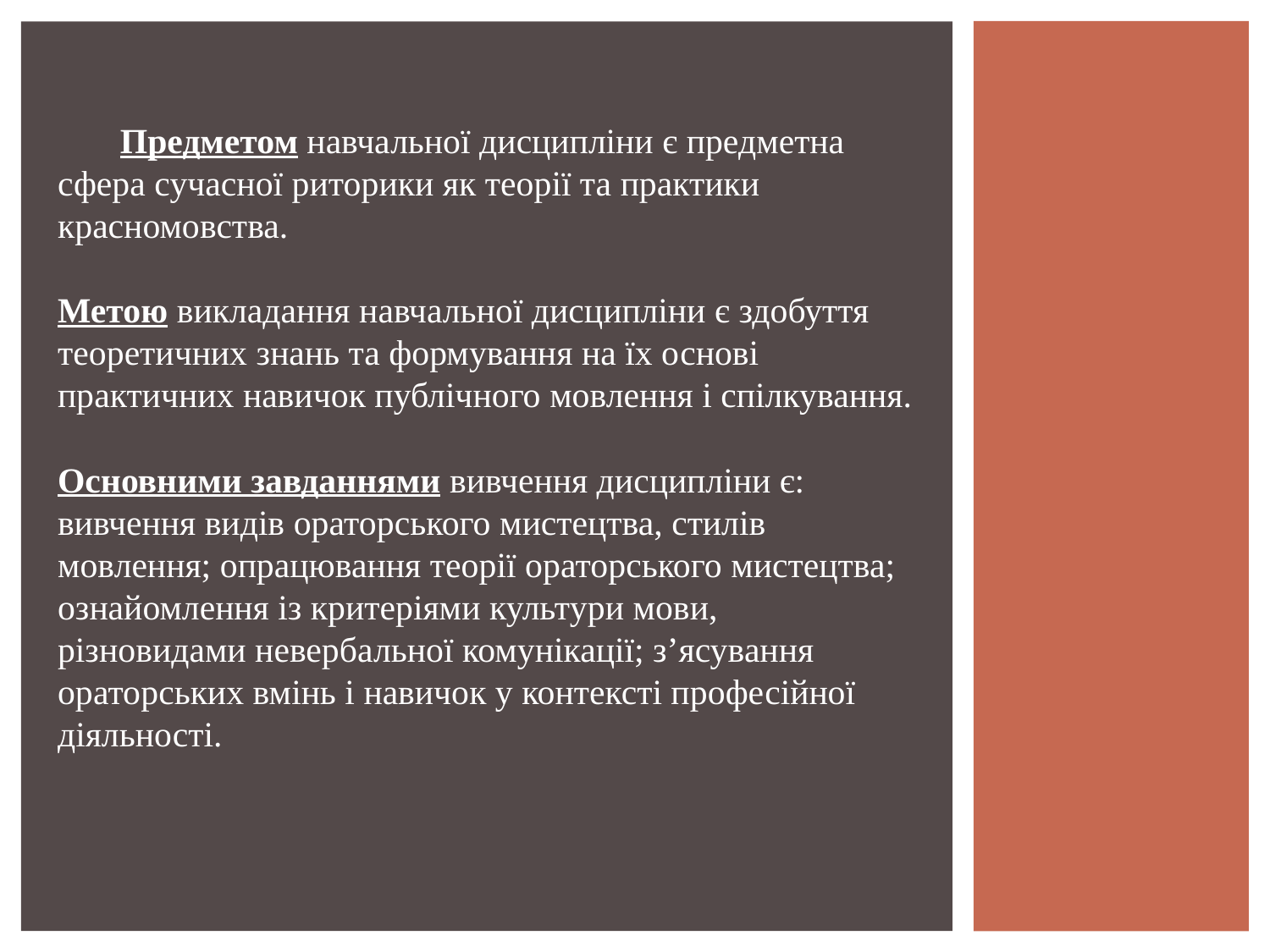

# Предметом навчальної дисципліни є предметна сфера сучасної риторики як теорії та практики красномовства. Метою викладання навчальної дисципліни є здобуття теоретичних знань та формування на їх основі практичних навичок публічного мовлення і спілкування. Основними завданнями вивчення дисципліни є: вивчення видів ораторського мистецтва, стилів мовлення; опрацювання теорії ораторського мистецтва; ознайомлення із критеріями культури мови, різновидами невербальної комунікації; з’ясування ораторських вмінь і навичок у контексті професійної діяльності.